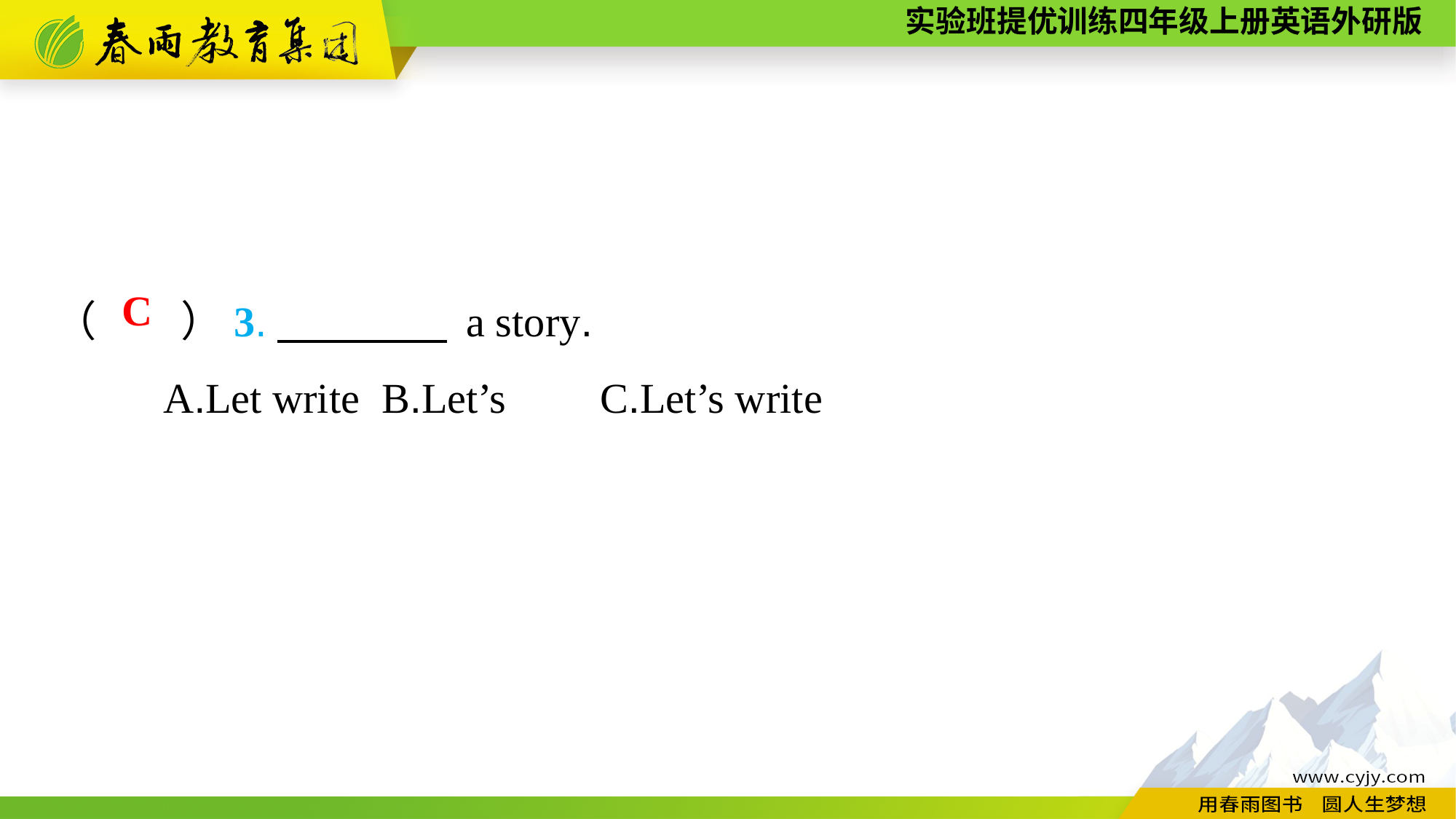

（　　）3.　　　　 a story.
	A.Let write	B.Let’s	C.Let’s write
C